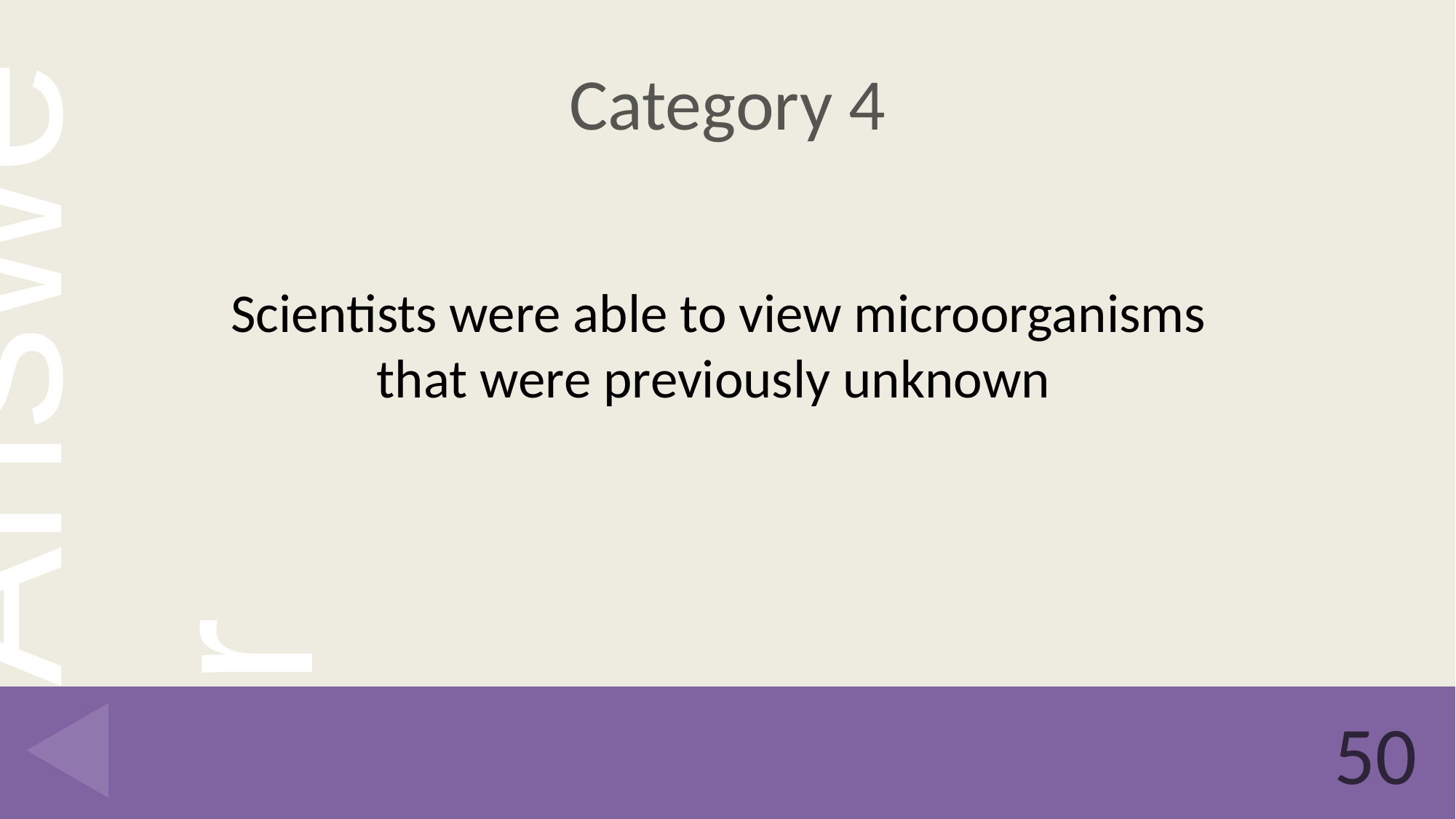

# Category 4
Scientists were able to view microorganisms 	   that were previously unknown
50